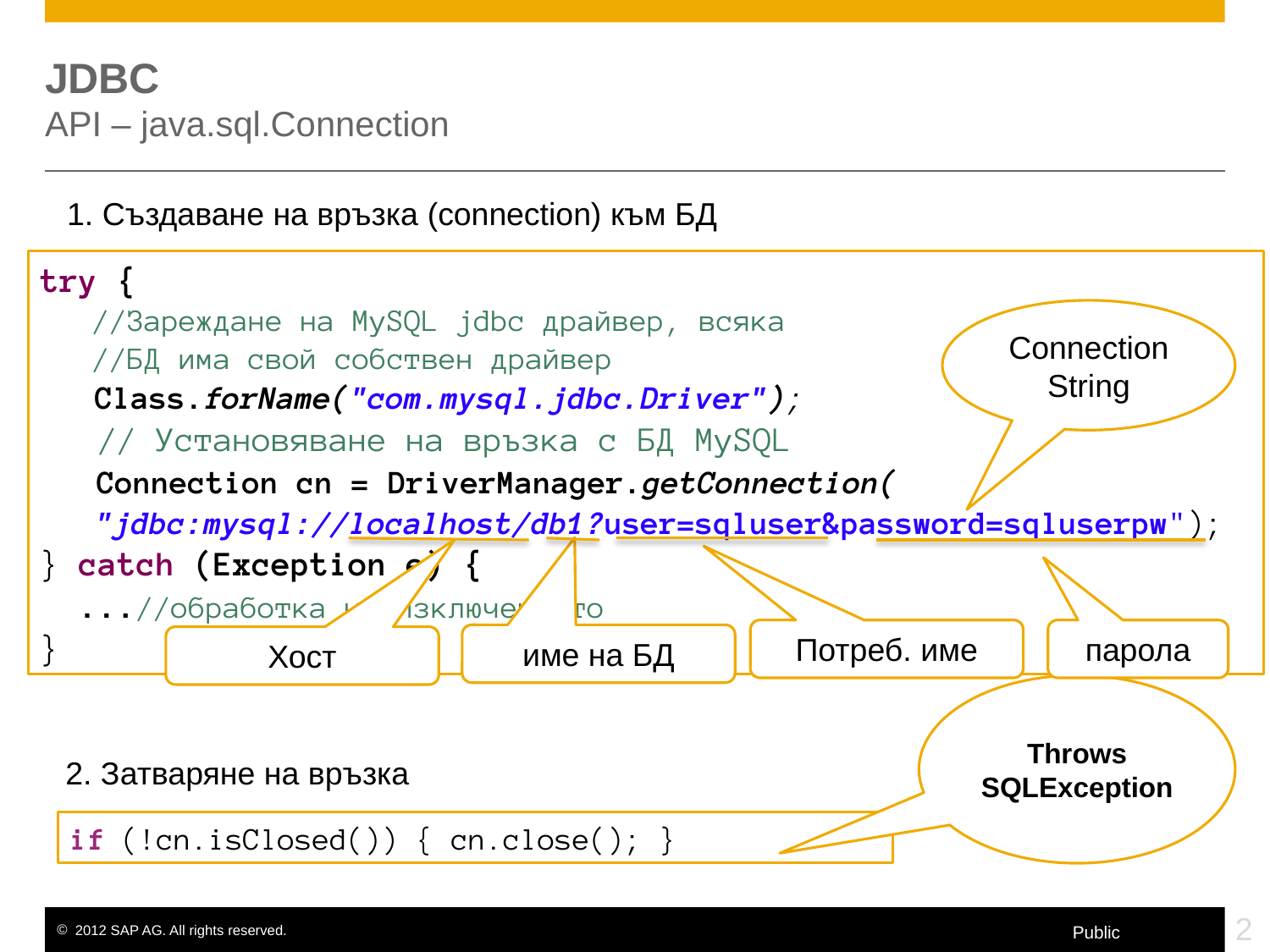

# JDBC API – java.sql.Connection
1. Създаване на връзка (connection) към БД
try {
   //Зареждане на MySQL jdbc драйвер, всяка
   //БД има свой собствен драйвер
   Class.forName("com.mysql.jdbc.Driver");
   // Установяване на връзка с БД MySQL
   Connection cn = DriverManager.getConnection(
   "jdbc:mysql://localhost/db1?user=sqluser&password=sqluserpw");
} catch (Exception e) {
  ...//обработка на изключението
}
Connection String
парола
Потреб. име
име на БД
Хост
Throws SQLException
2. Затваряне на връзка
if (!cn.isClosed()) { cn.close(); }
2